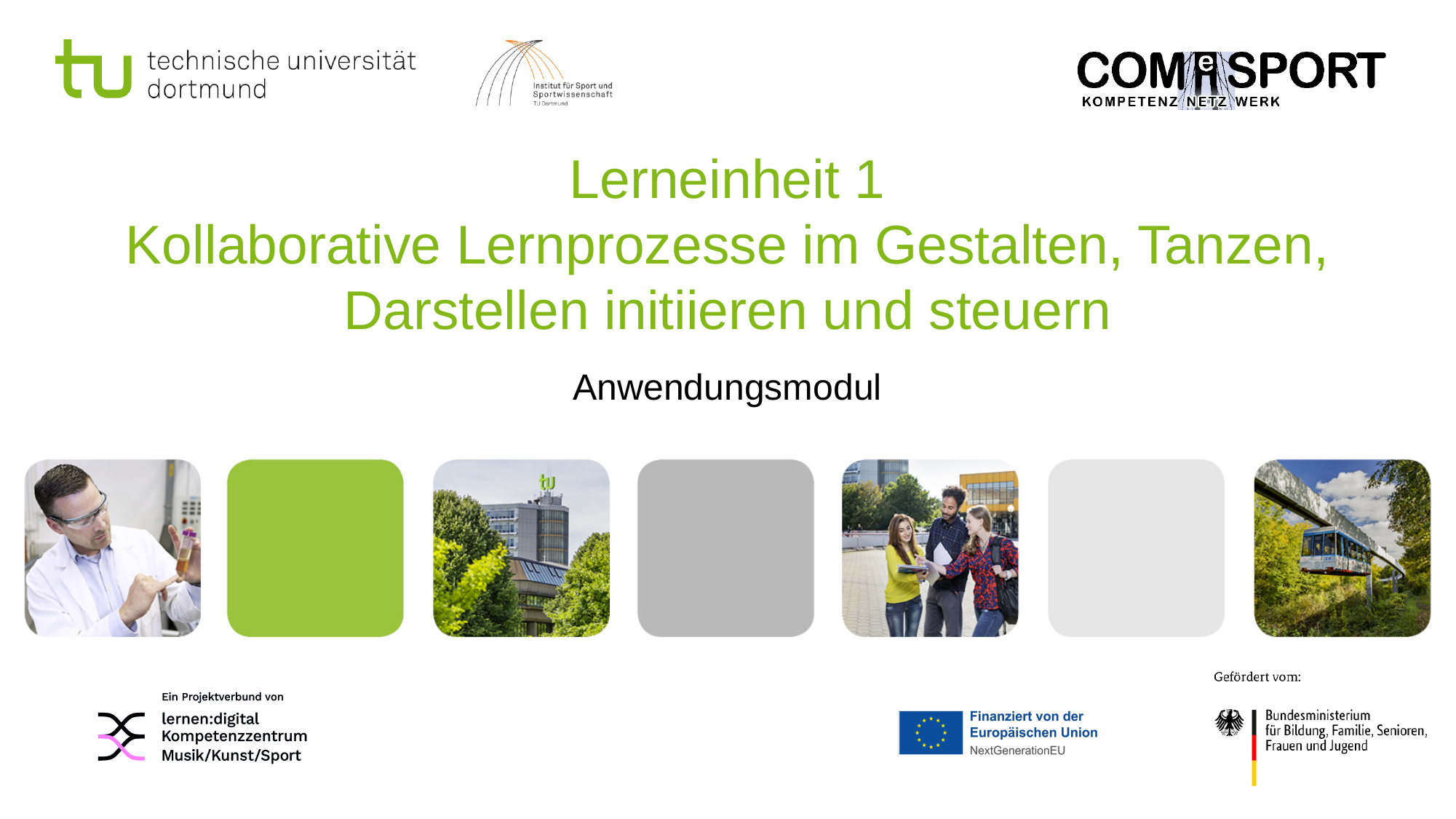

# Lerneinheit 1 Kollaborative Lernprozesse im Gestalten, Tanzen, Darstellen initiieren und steuern
Anwendungsmodul